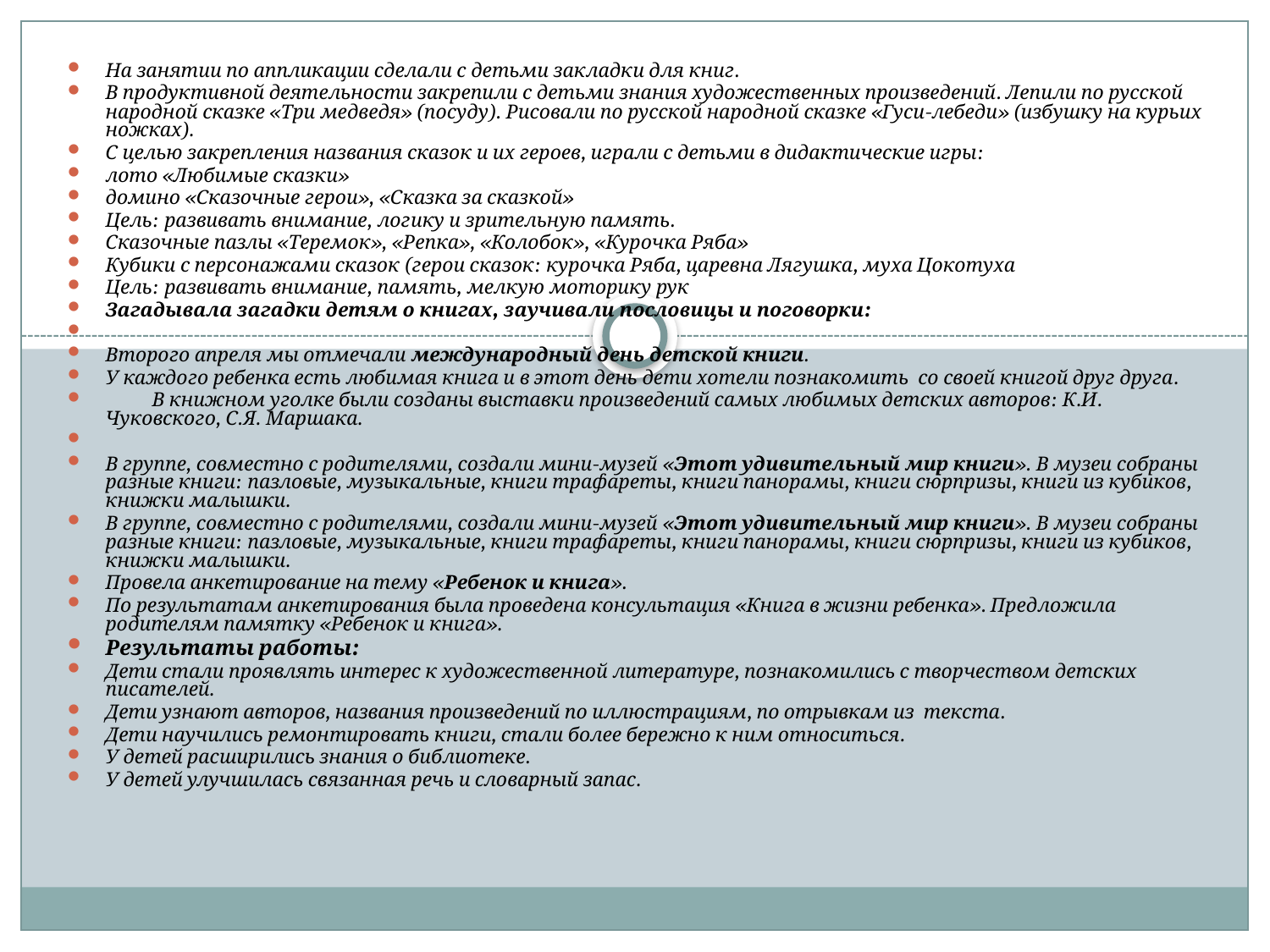

На занятии по аппликации сделали с детьми закладки для книг.
В продуктивной деятельности закрепили с детьми знания художественных произведений. Лепили по русской народной сказке «Три медведя» (посуду). Рисовали по русской народной сказке «Гуси-лебеди» (избушку на курьих ножках).
С целью закрепления названия сказок и их героев, играли с детьми в дидактические игры:
лото «Любимые сказки»
домино «Сказочные герои», «Сказка за сказкой»
Цель: развивать внимание, логику и зрительную память.
Сказочные пазлы «Теремок», «Репка», «Колобок», «Курочка Ряба»
Кубики с персонажами сказок (герои сказок: курочка Ряба, царевна Лягушка, муха Цокотуха
Цель: развивать внимание, память, мелкую моторику рук
Загадывала загадки детям о книгах, заучивали пословицы и поговорки:

Второго апреля мы отмечали международный день детской книги.
У каждого ребенка есть любимая книга и в этот день дети хотели познакомить  со своей книгой друг друга.
          В книжном уголке были созданы выставки произведений самых любимых детских авторов: К.И. Чуковского, С.Я. Маршака.

В группе, совместно с родителями, создали мини-музей «Этот удивительный мир книги». В музеи собраны разные книги: пазловые, музыкальные, книги трафареты, книги панорамы, книги сюрпризы, книги из кубиков, книжки малышки.
В группе, совместно с родителями, создали мини-музей «Этот удивительный мир книги». В музеи собраны разные книги: пазловые, музыкальные, книги трафареты, книги панорамы, книги сюрпризы, книги из кубиков, книжки малышки.
Провела анкетирование на тему «Ребенок и книга».
По результатам анкетирования была проведена консультация «Книга в жизни ребенка». Предложила родителям памятку «Ребенок и книга».
Результаты работы:
Дети стали проявлять интерес к художественной литературе, познакомились с творчеством детских писателей.
Дети узнают авторов, названия произведений по иллюстрациям, по отрывкам из  текста.
Дети научились ремонтировать книги, стали более бережно к ним относиться.
У детей расширились знания о библиотеке.
У детей улучшилась связанная речь и словарный запас.